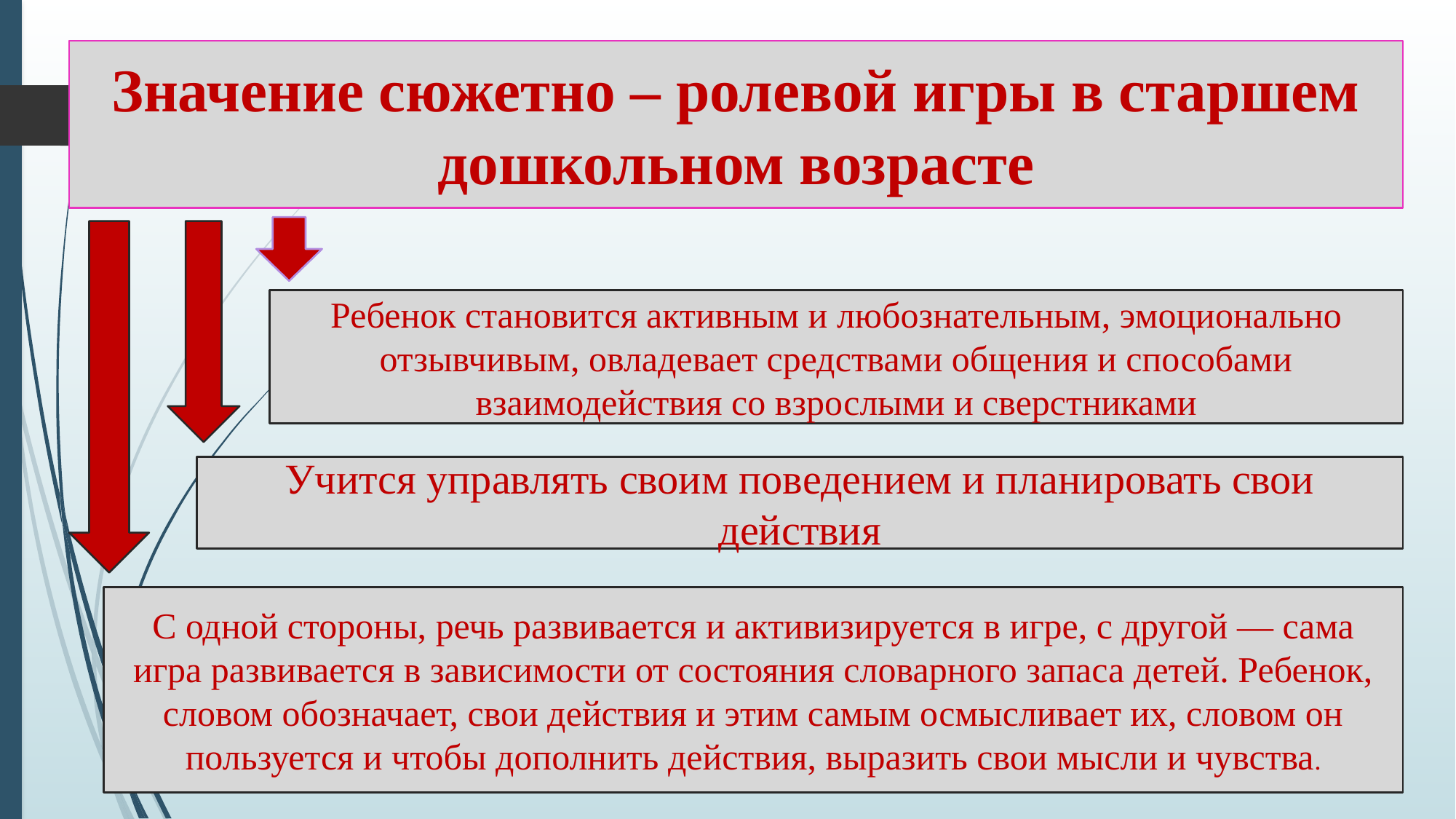

Значение сюжетно – ролевой игры в старшем дошкольном возрасте

Ребенок становится активным и любознательным, эмоционально отзывчивым, овладевает средствами общения и способами взаимодействия со взрослыми и сверстниками
Учится управлять своим поведением и планировать свои действия
С одной стороны, речь развивается и активизируется в игре, с другой — сама игра развивается в зависимости от состояния словарного запаса детей. Ребенок, словом обозначает, свои действия и этим самым осмысливает их, словом он пользуется и чтобы дополнить действия, выразить свои мысли и чувства.